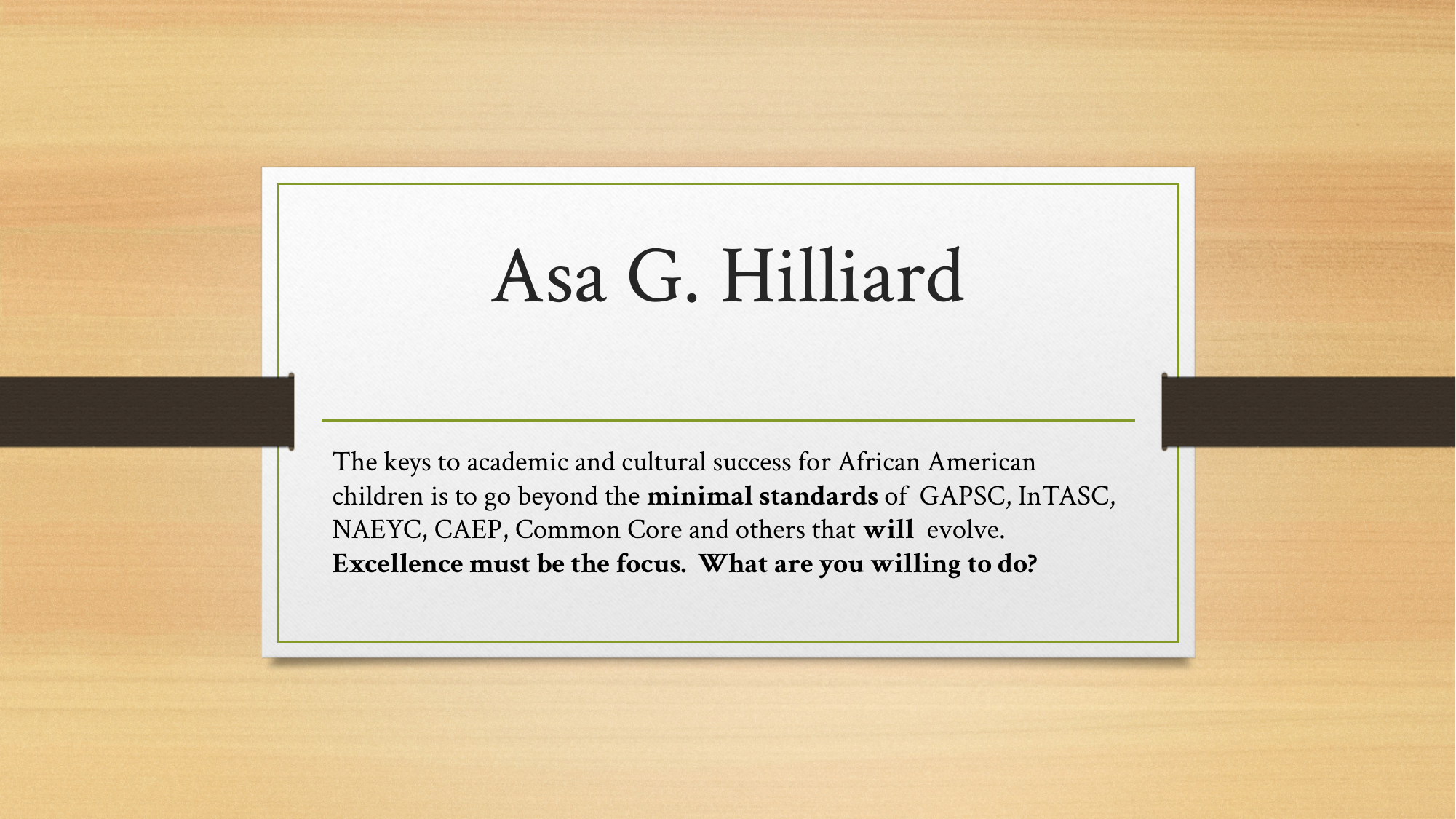

# Asa G. Hilliard
The keys to academic and cultural success for African American children is to go beyond the minimal standards of  GAPSC, InTASC, NAEYC, CAEP, Common Core and others that will  evolve.  Excellence must be the focus.  What are you willing to do?